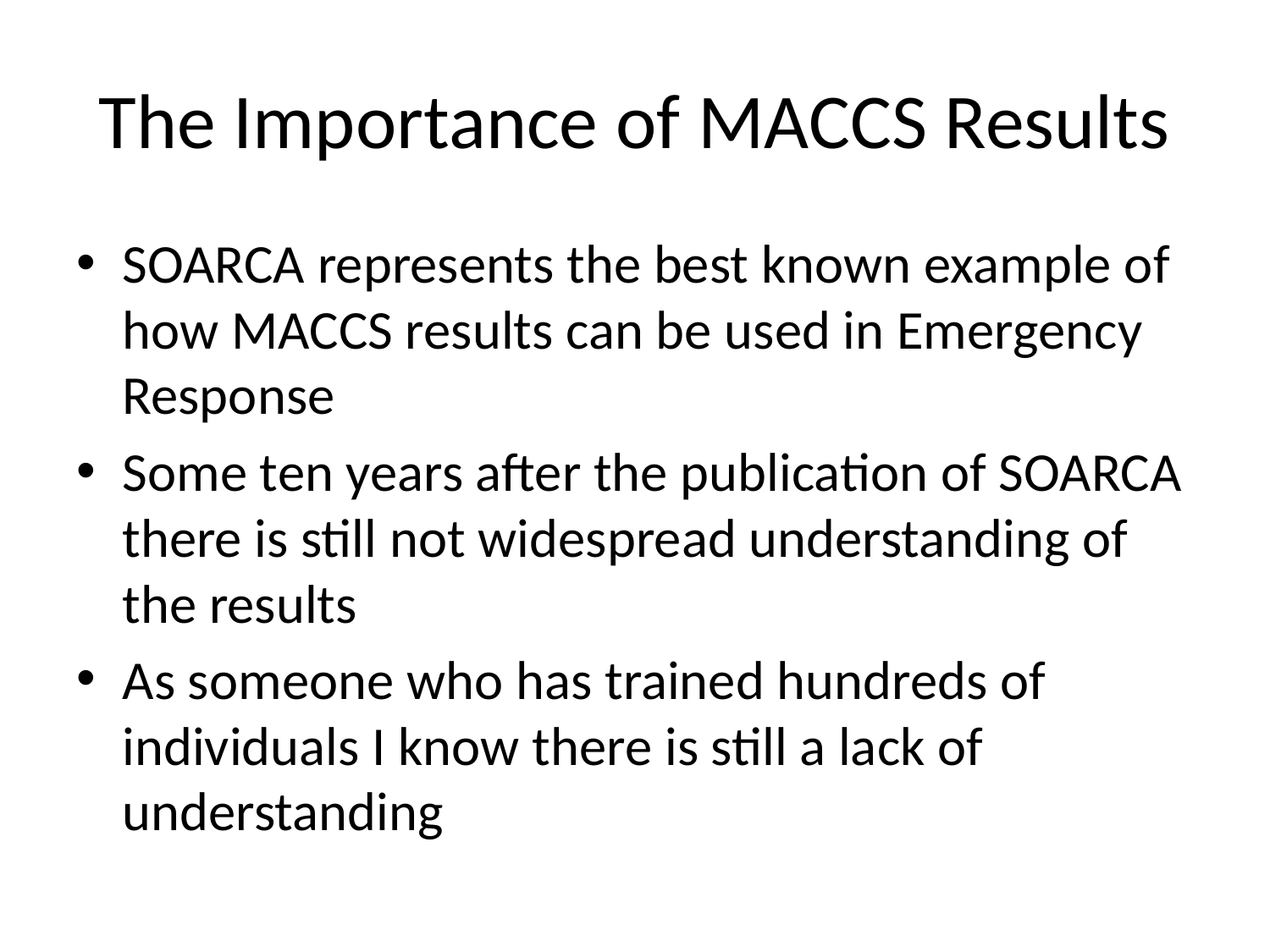

# The Importance of MACCS Results
SOARCA represents the best known example of how MACCS results can be used in Emergency Response
Some ten years after the publication of SOARCA there is still not widespread understanding of the results
As someone who has trained hundreds of individuals I know there is still a lack of understanding